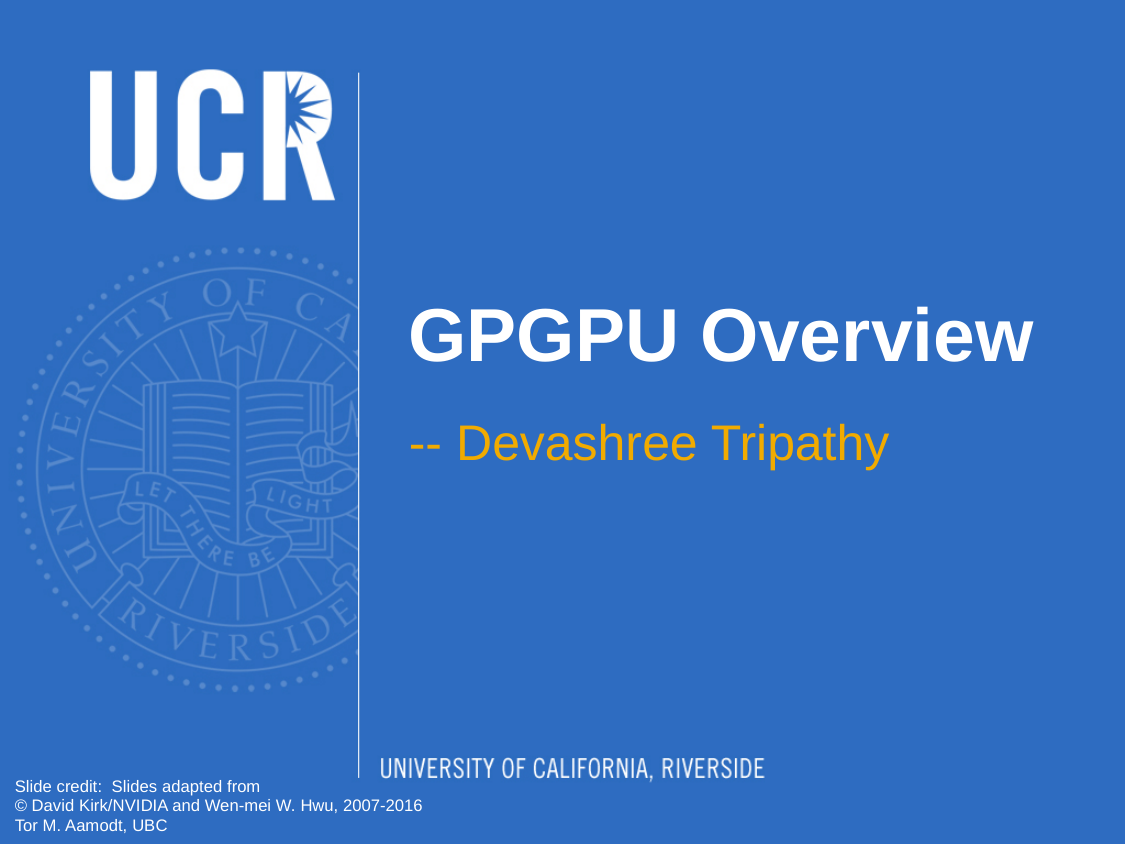

# GPGPU Overview
-- Devashree Tripathy
Slide credit:  Slides adapted from
© David Kirk/NVIDIA and Wen-mei W. Hwu, 2007-2016
Tor M. Aamodt, UBC